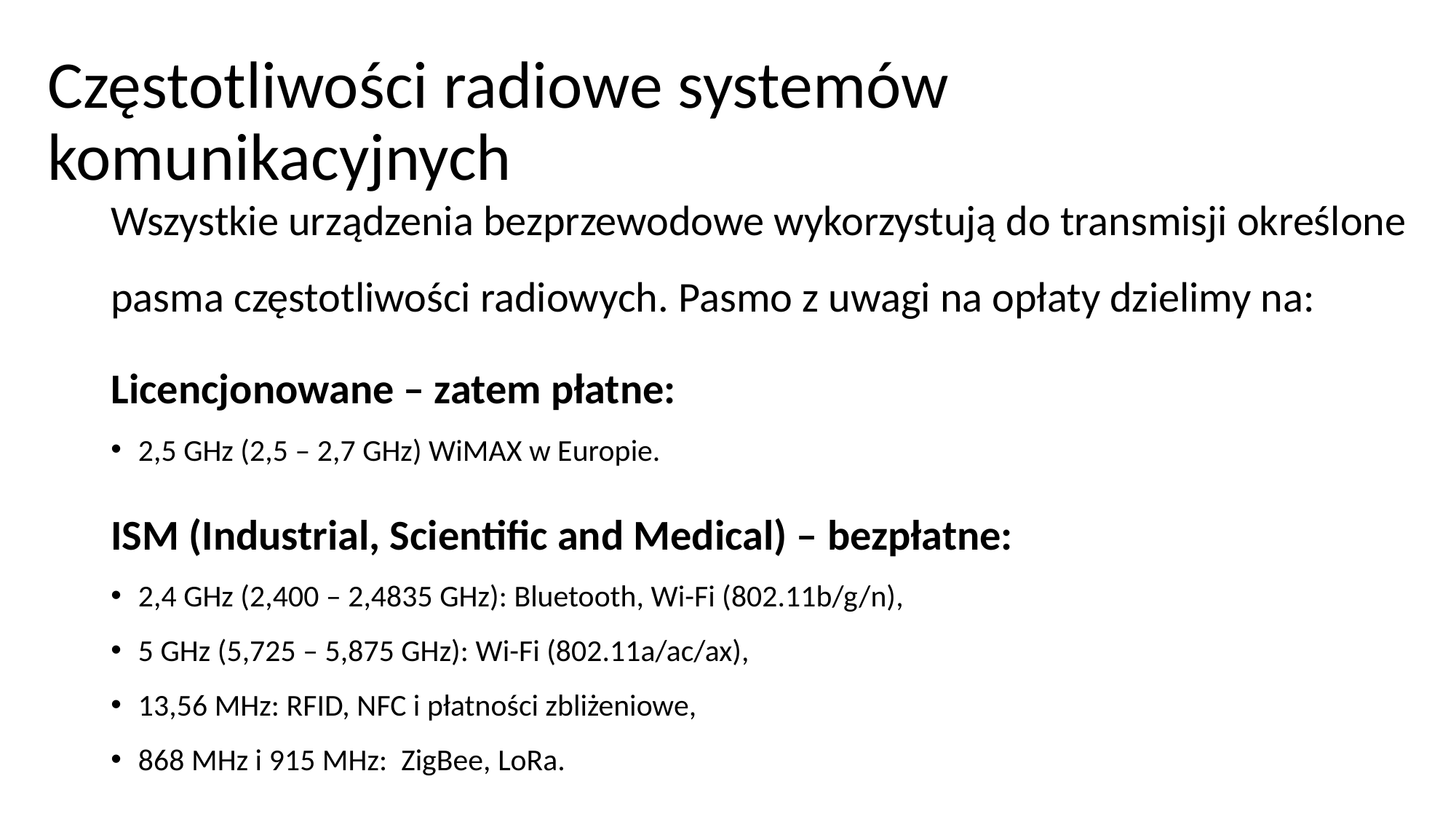

# Częstotliwości radiowe systemów komunikacyjnych
Wszystkie urządzenia bezprzewodowe wykorzystują do transmisji określone pasma częstotliwości radiowych. Pasmo z uwagi na opłaty dzielimy na:
Licencjonowane – zatem płatne:
2,5 GHz (2,5 – 2,7 GHz) WiMAX w Europie.
ISM (Industrial, Scientific and Medical) – bezpłatne:
2,4 GHz (2,400 – 2,4835 GHz): Bluetooth, Wi-Fi (802.11b/g/n),
5 GHz (5,725 – 5,875 GHz): Wi-Fi (802.11a/ac/ax),
13,56 MHz: RFID, NFC i płatności zbliżeniowe,
868 MHz i 915 MHz:  ZigBee, LoRa.